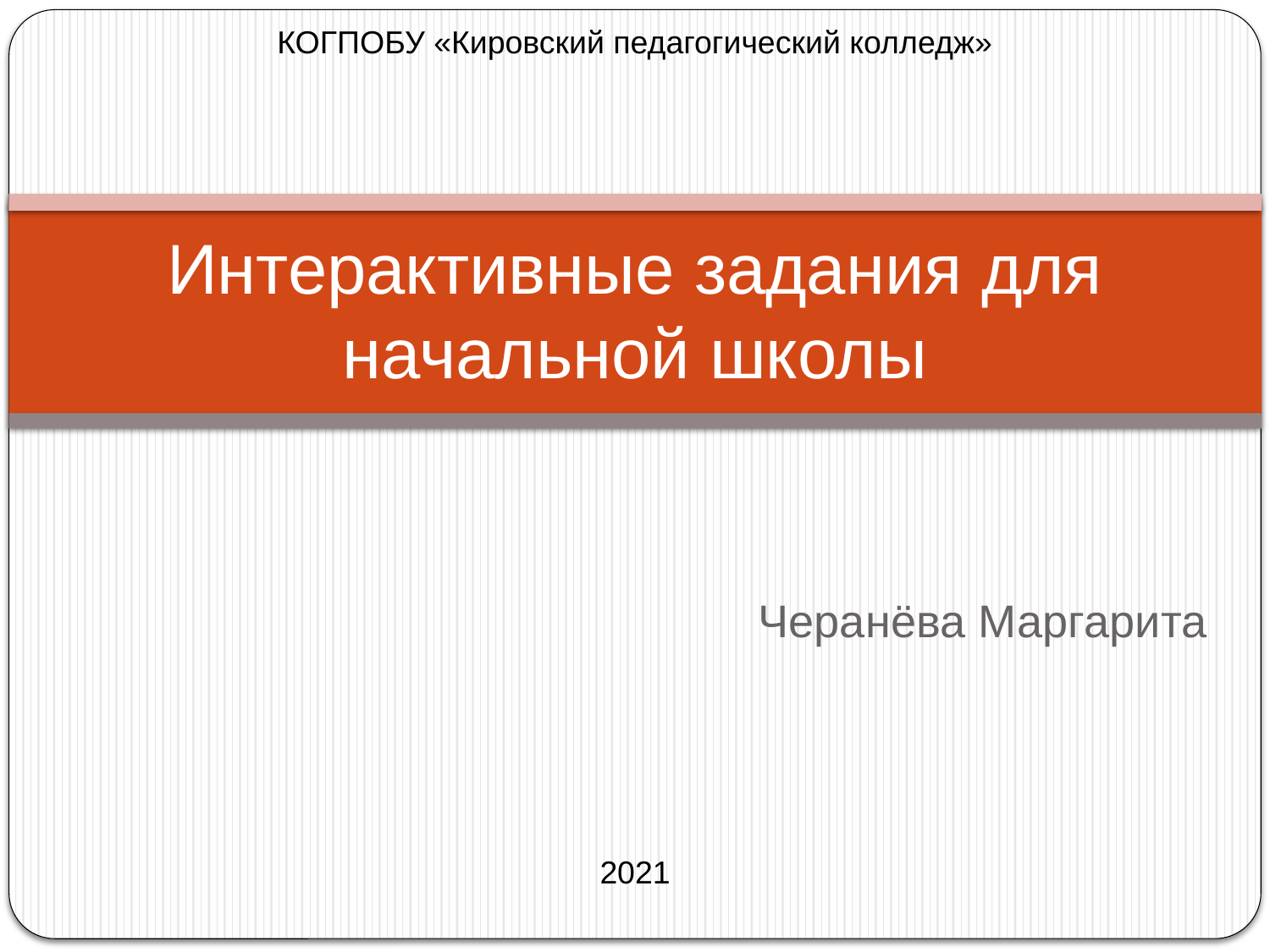

КОГПОБУ «Кировский педагогический колледж»
# Интерактивные задания для начальной школы
Черанёва Маргарита
2021